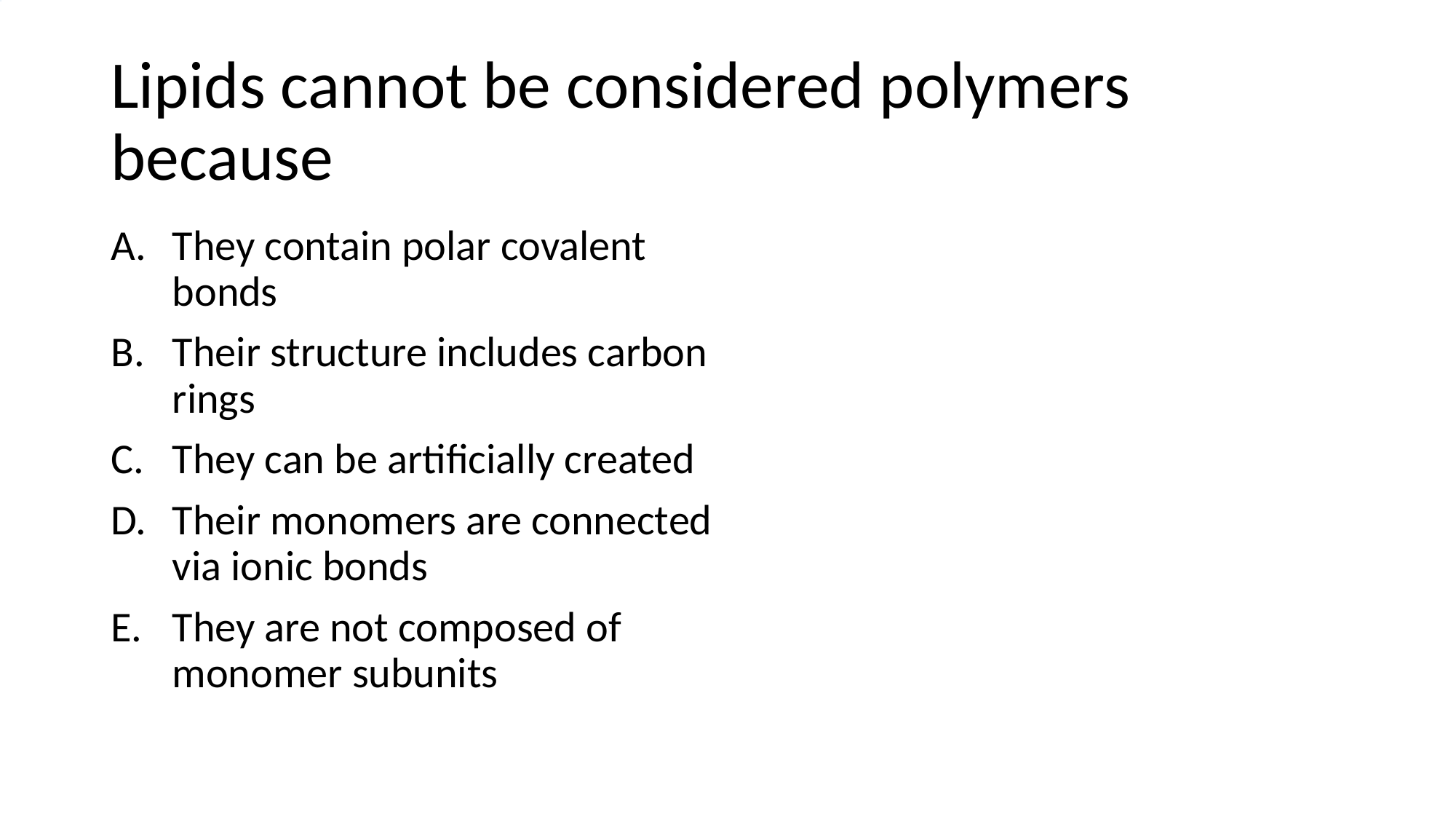

# Lipids cannot be considered polymers because

They contain polar covalent bonds
Their structure includes carbon rings
They can be artificially created
Their monomers are connected via ionic bonds
They are not composed of monomer subunits